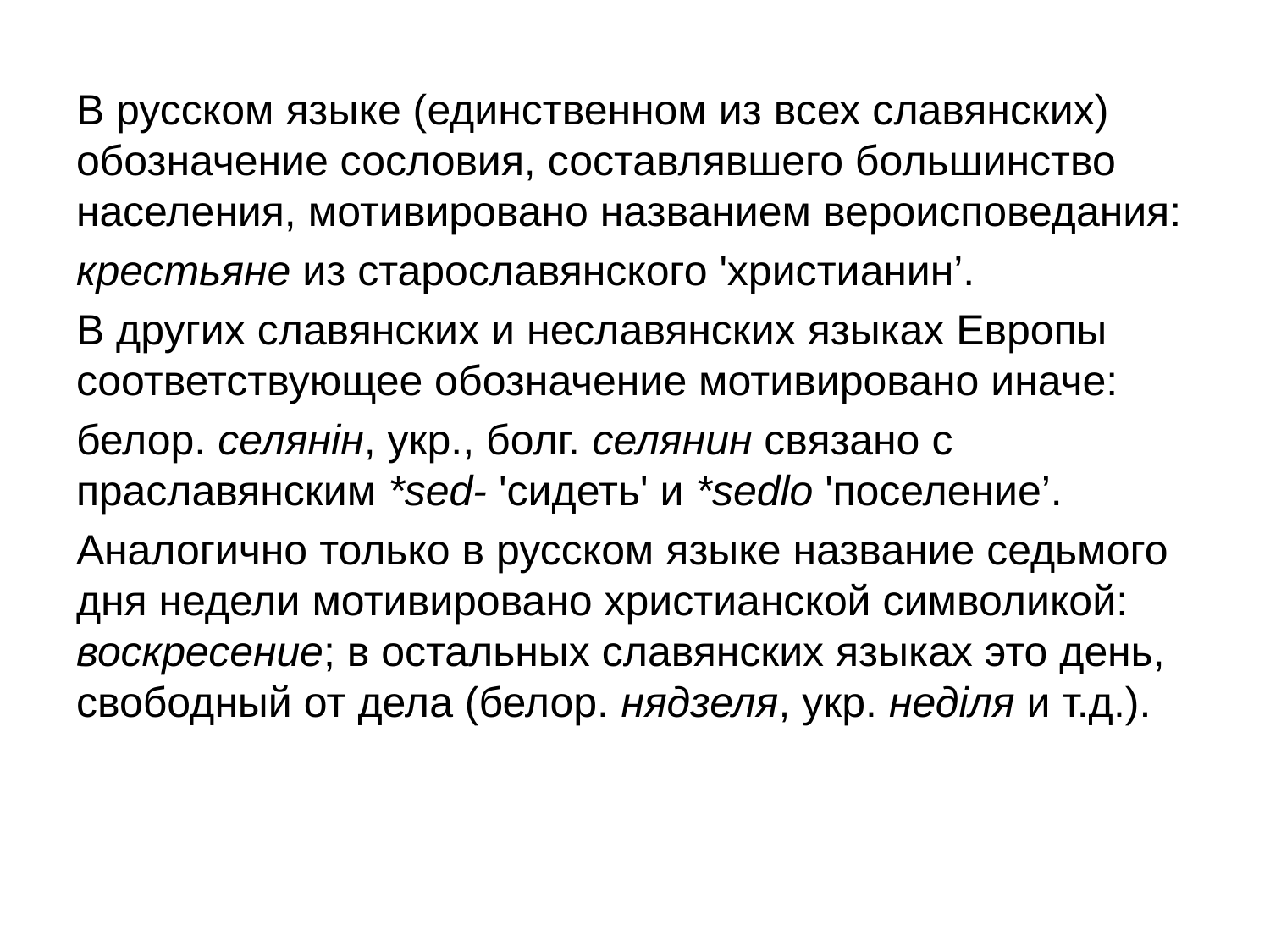

#
В русском языке (единственном из всех славянских) обозначение сословия, составлявшего большинство населения, мотивировано названием вероисповедания:
крестьяне из старославянского 'христианин’.
В других славянских и неславянских языках Европы соответствующее обозначение мотивировано иначе:
белор. селянiн, укр., болг. селянин связано с праславянским *sed- 'сидеть' и *sedlo 'поселение’.
Аналогично только в русском языке название седьмого дня недели мотивировано христианской символикой: воскресение; в остальных славянских языках это день, свободный от дела (белор. нядзеля, укр. недiля и т.д.).